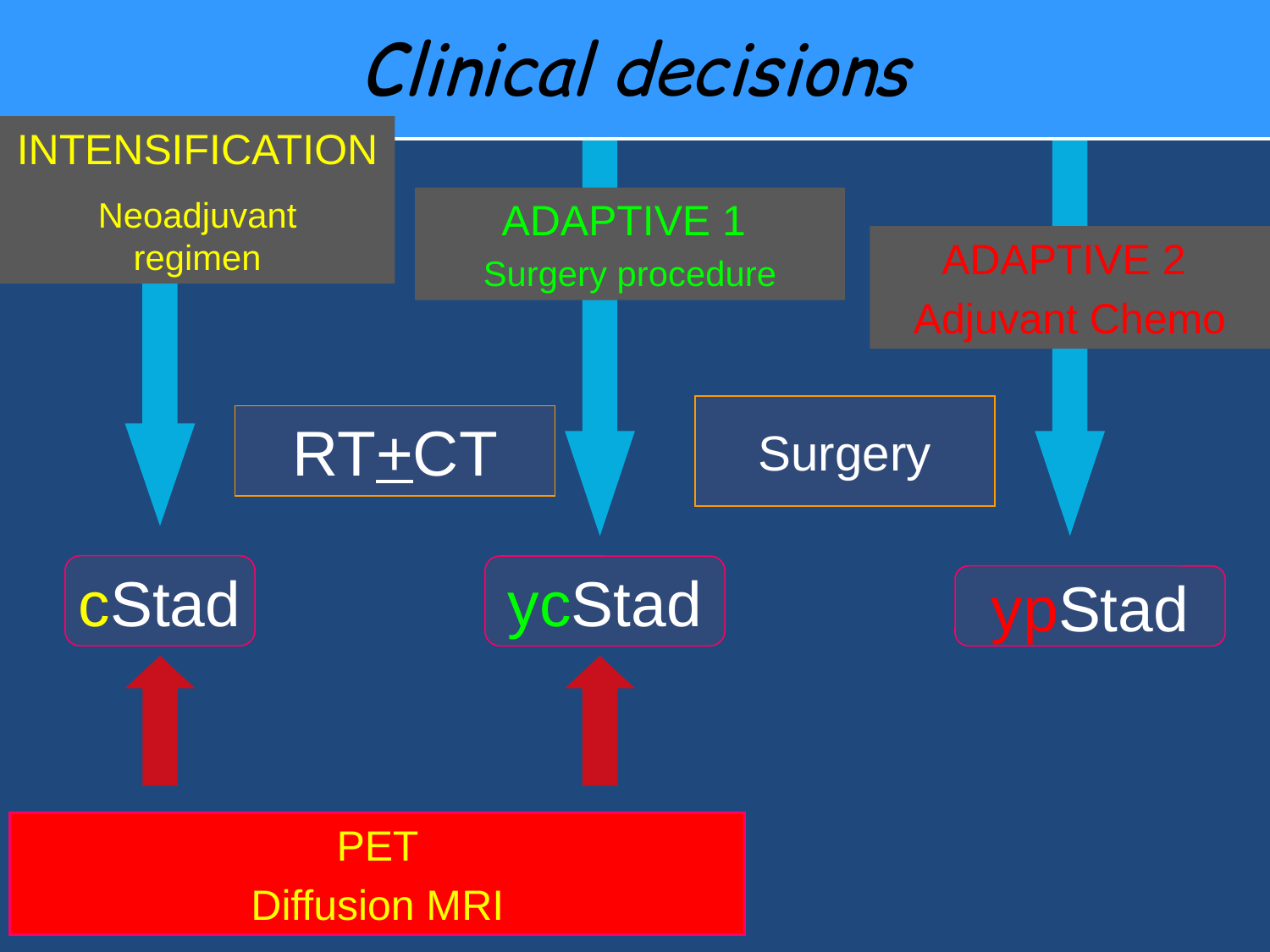

Clinical decisions
INTENSIFICATION

Neoadjuvant
regimen

ADAPTIVE 1
Surgery procedure
ADAPTIVE 2
Adjuvant Chemo
Surgery
RT+CT
cStad
ycStad
ypStad

PET
Diffusion MRI